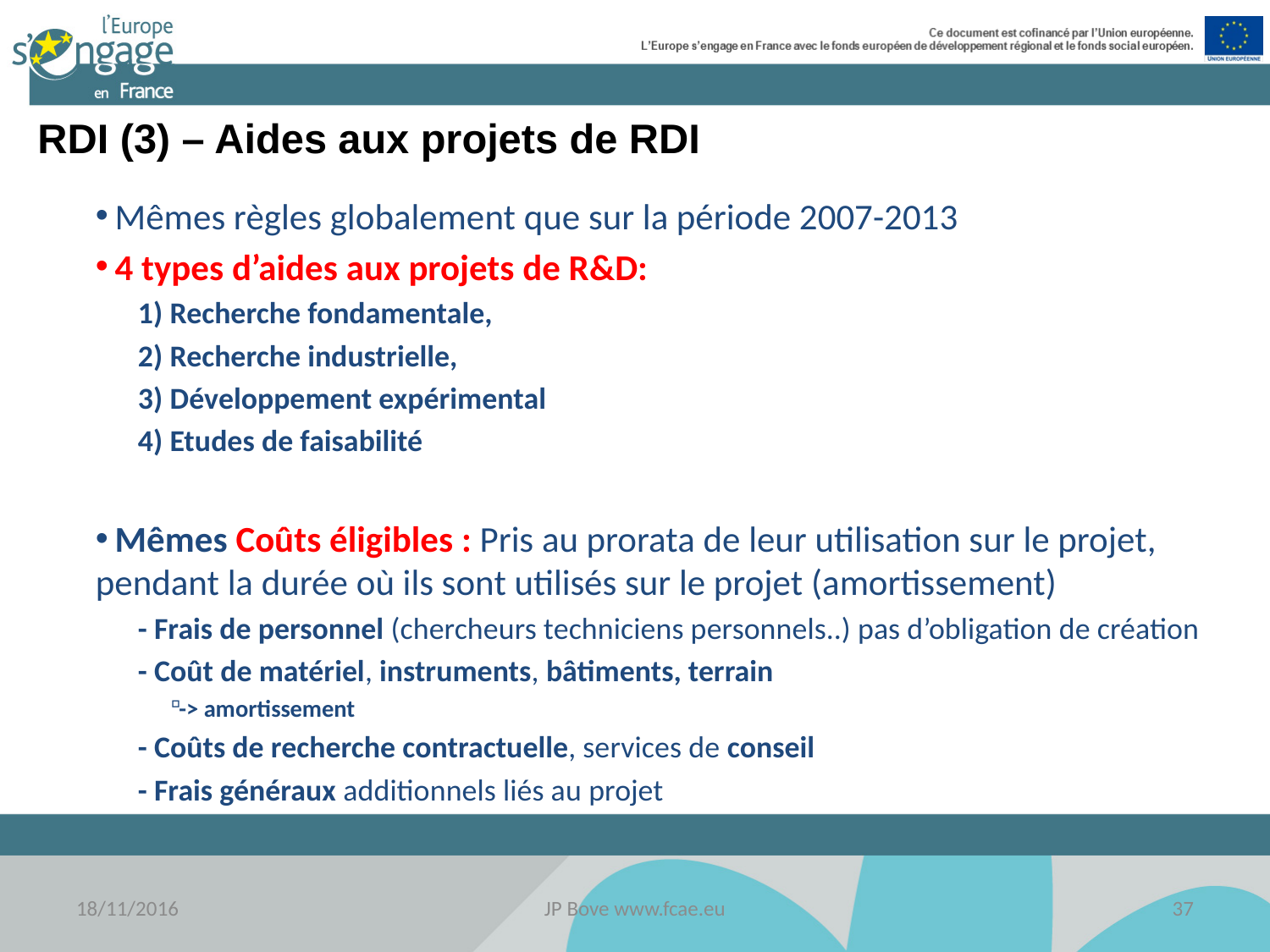

RDI (3) – Aides aux projets de RDI

 Mêmes règles globalement que sur la période 2007-2013
 4 types d’aides aux projets de R&D:
1) Recherche fondamentale,
2) Recherche industrielle,
3) Développement expérimental
4) Etudes de faisabilité

 Mêmes Coûts éligibles : Pris au prorata de leur utilisation sur le projet, pendant la durée où ils sont utilisés sur le projet (amortissement)
- Frais de personnel (chercheurs techniciens personnels..) pas d’obligation de création
- Coût de matériel, instruments, bâtiments, terrain
-> amortissement
- Coûts de recherche contractuelle, services de conseil
- Frais généraux additionnels liés au projet

18/11/2016
JP Bove www.fcae.eu
37